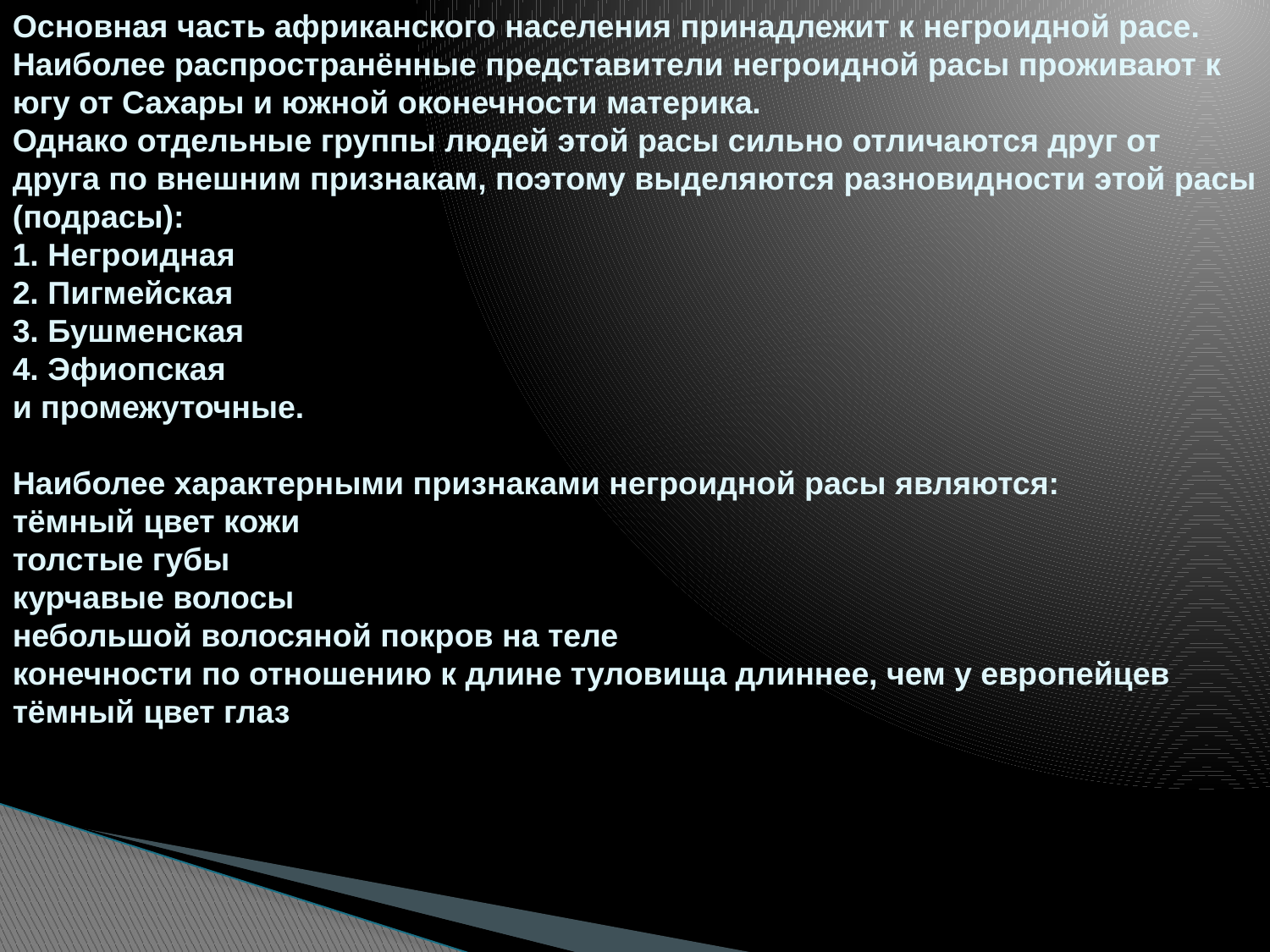

# Основная часть африканского населения принадлежит к негроидной расе. Наиболее распространённые представители негроидной расы проживают к югу от Сахары и южной оконечности материка. Однако отдельные группы людей этой расы сильно отличаются друг от друга по внешним признакам, поэтому выделяются разновидности этой расы (подрасы): 1. Негроидная 2. Пигмейская 3. Бушменская 4. Эфиопская и промежуточные. Наиболее характерными признаками негроидной расы являются: тёмный цвет кожи толстые губы курчавые волосы небольшой волосяной покров на теле конечности по отношению к длине туловища длиннее, чем у европейцев тёмный цвет глаз